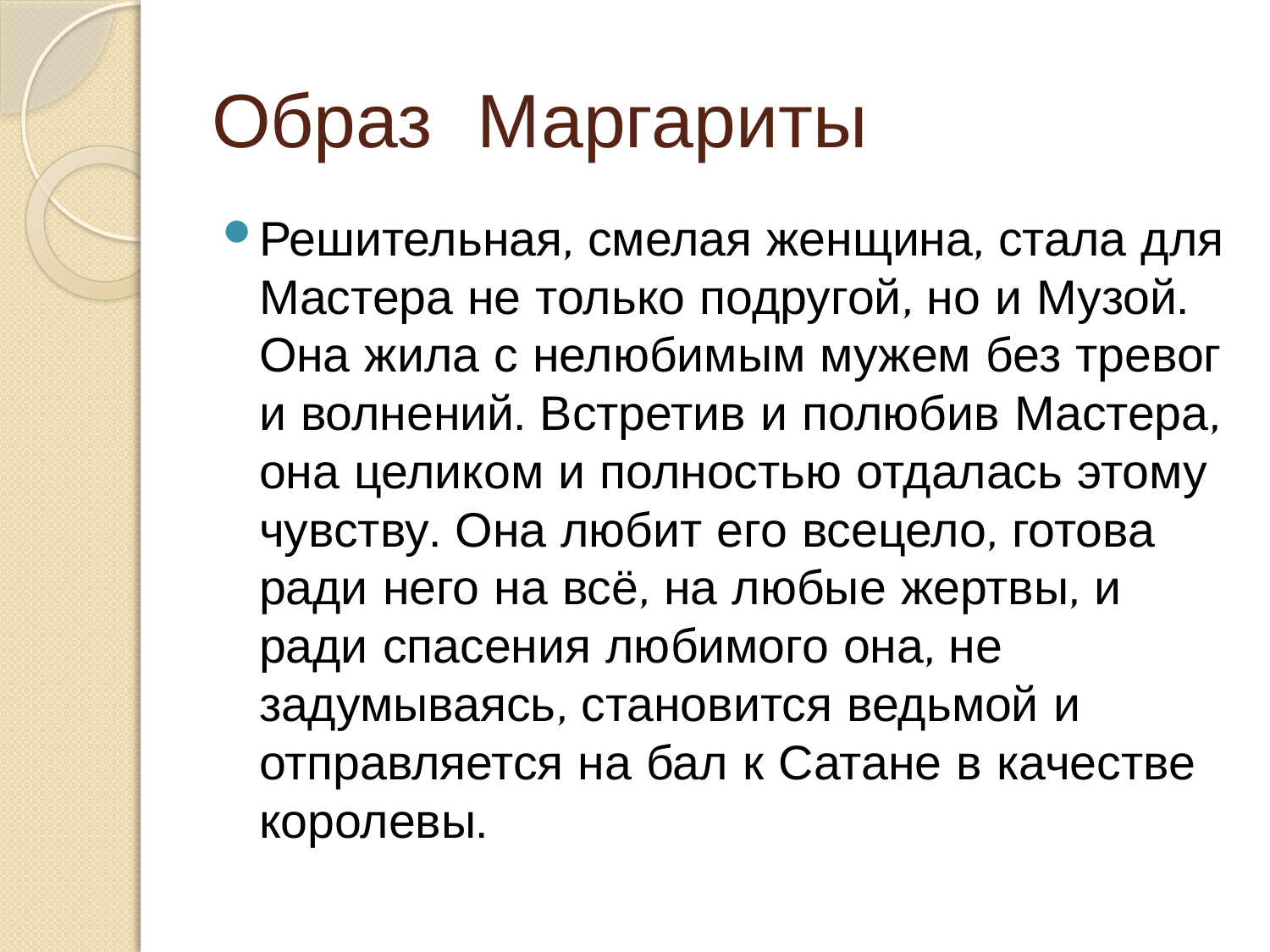

# Образ  Маргариты
Решительная, смелая женщина, стала для Мастера не только подругой, но и Музой. Она жила с нелюбимым мужем без тревог и волнений. Встретив и полюбив Мастера, она целиком и полностью отдалась этому чувству. Она любит его всецело, готова ради него на всё, на любые жертвы, и ради спасения любимого она, не задумываясь, становится ведьмой и отправляется на бал к Сатане в качестве королевы.